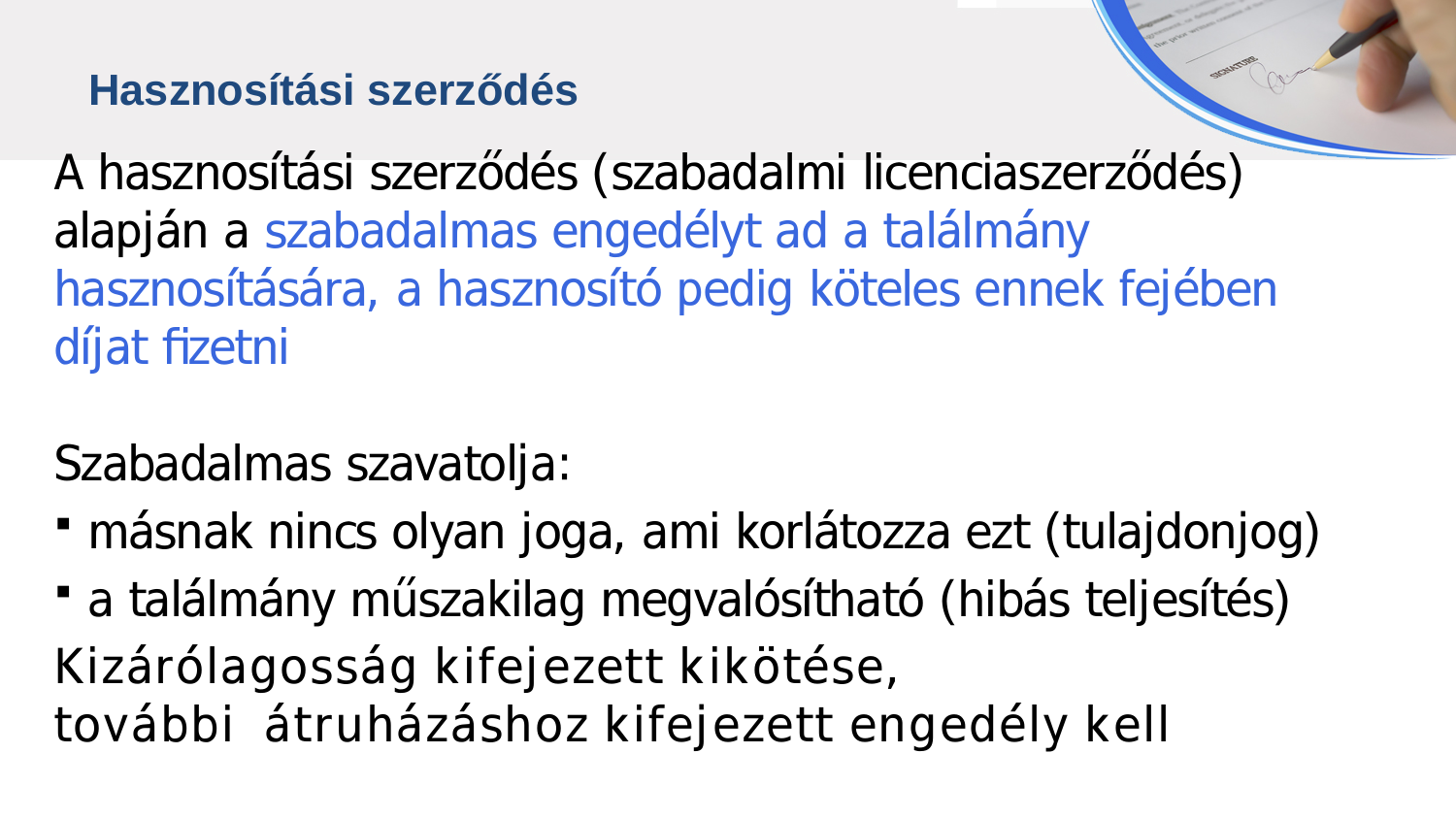

Hasznosítási szerződés
A hasznosítási szerződés (szabadalmi licenciaszerződés)  alapján a szabadalmas engedélyt ad a találmány  hasznosítására, a hasznosító pedig köteles ennek fejében díjat ﬁzetni

Szabadalmas szavatolja:
másnak nincs olyan joga, ami korlátozza ezt (tulajdonjog)
a találmány műszakilag megvalósítható (hibás teljesítés)
Kizárólagosság kifejezett kikötése,
további  átruházáshoz kifejezett engedély kell